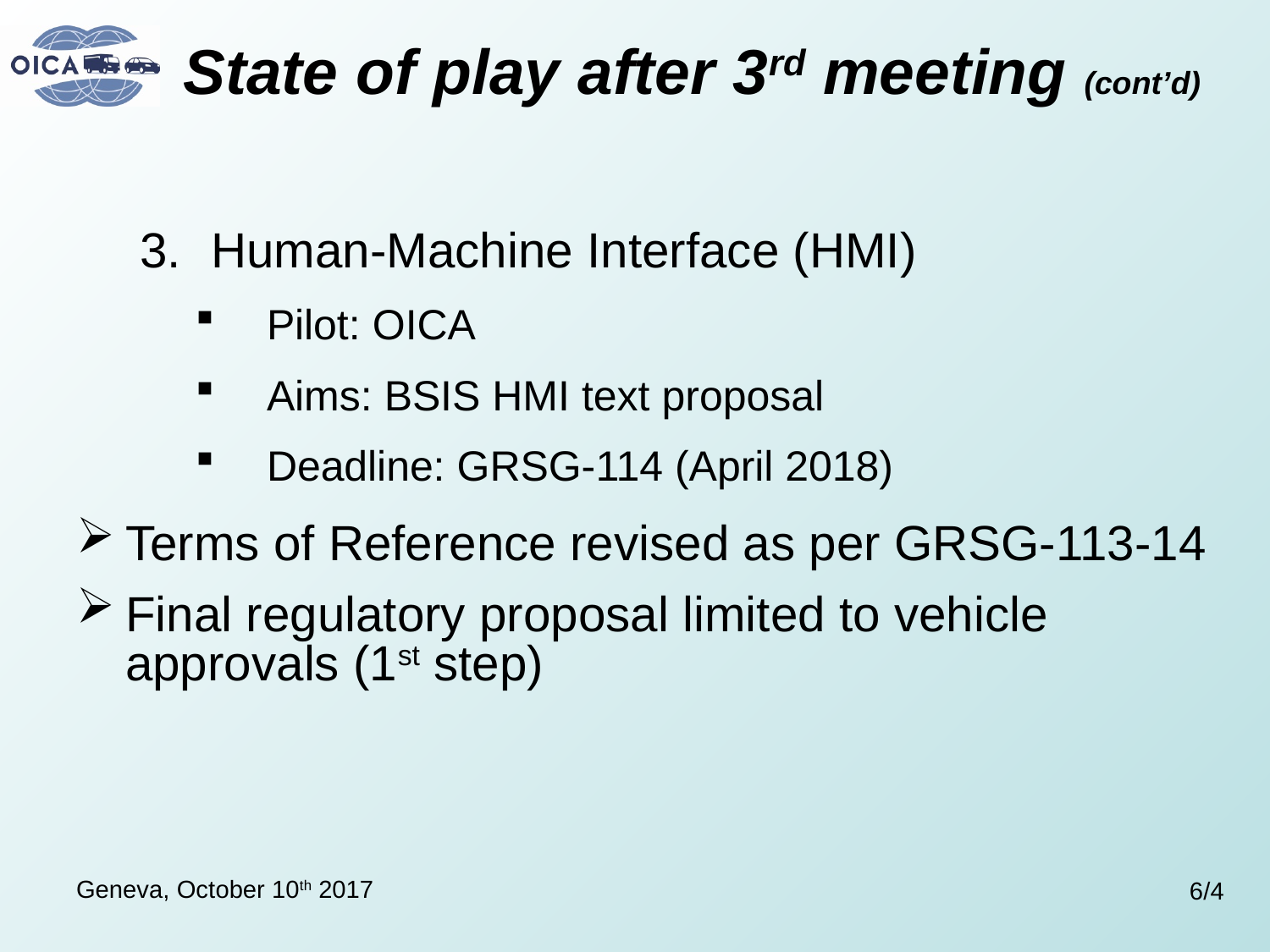

# State of play after 3rd meeting (cont’d)
Human-Machine Interface (HMI)
Pilot: OICA
Aims: BSIS HMI text proposal
Deadline: GRSG-114 (April 2018)
Terms of Reference revised as per GRSG-113-14
Final regulatory proposal limited to vehicle approvals (1st step)

Geneva, October 10th 2017